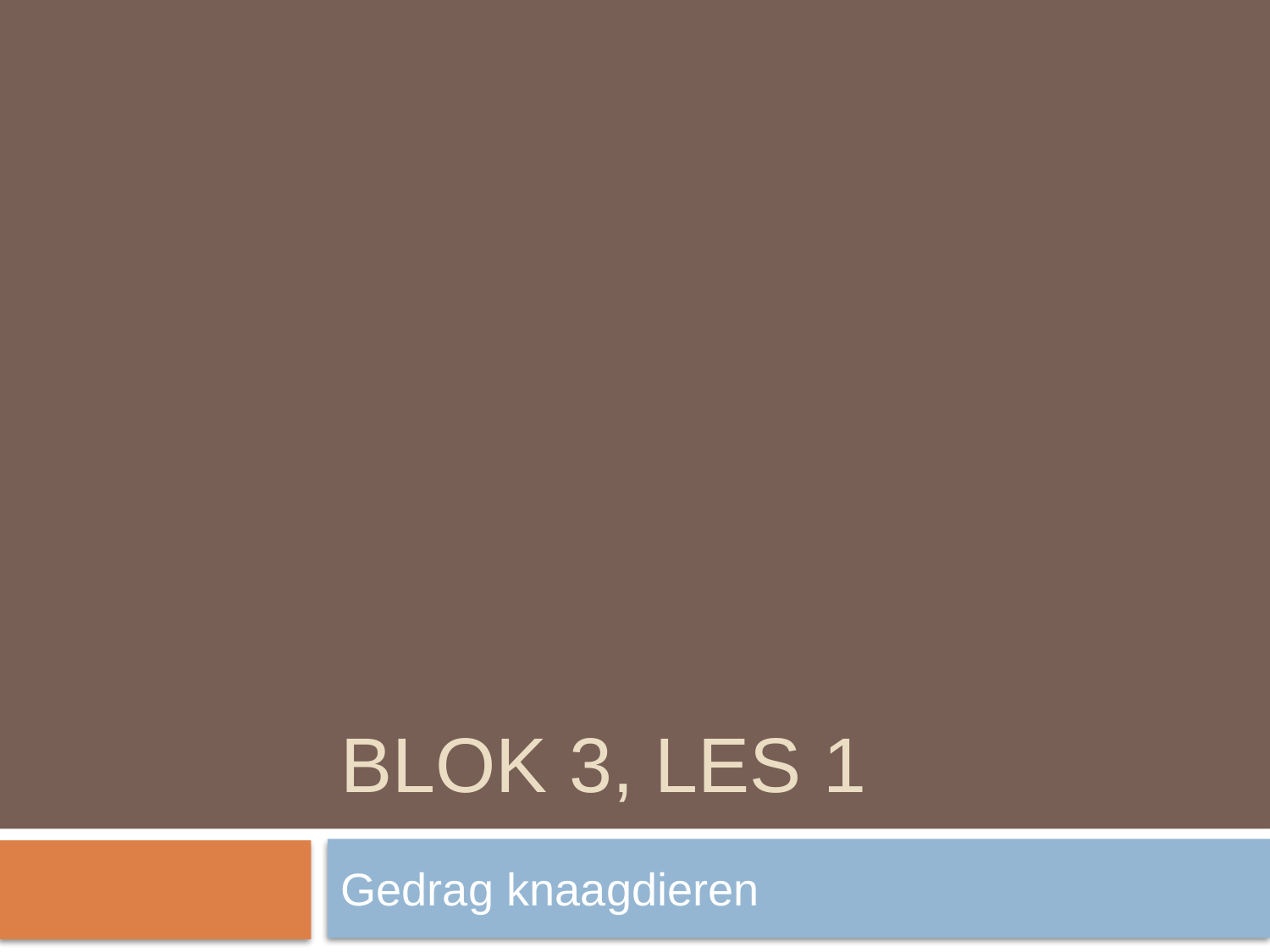

# Blok 3, les 1
Gedrag knaagdieren